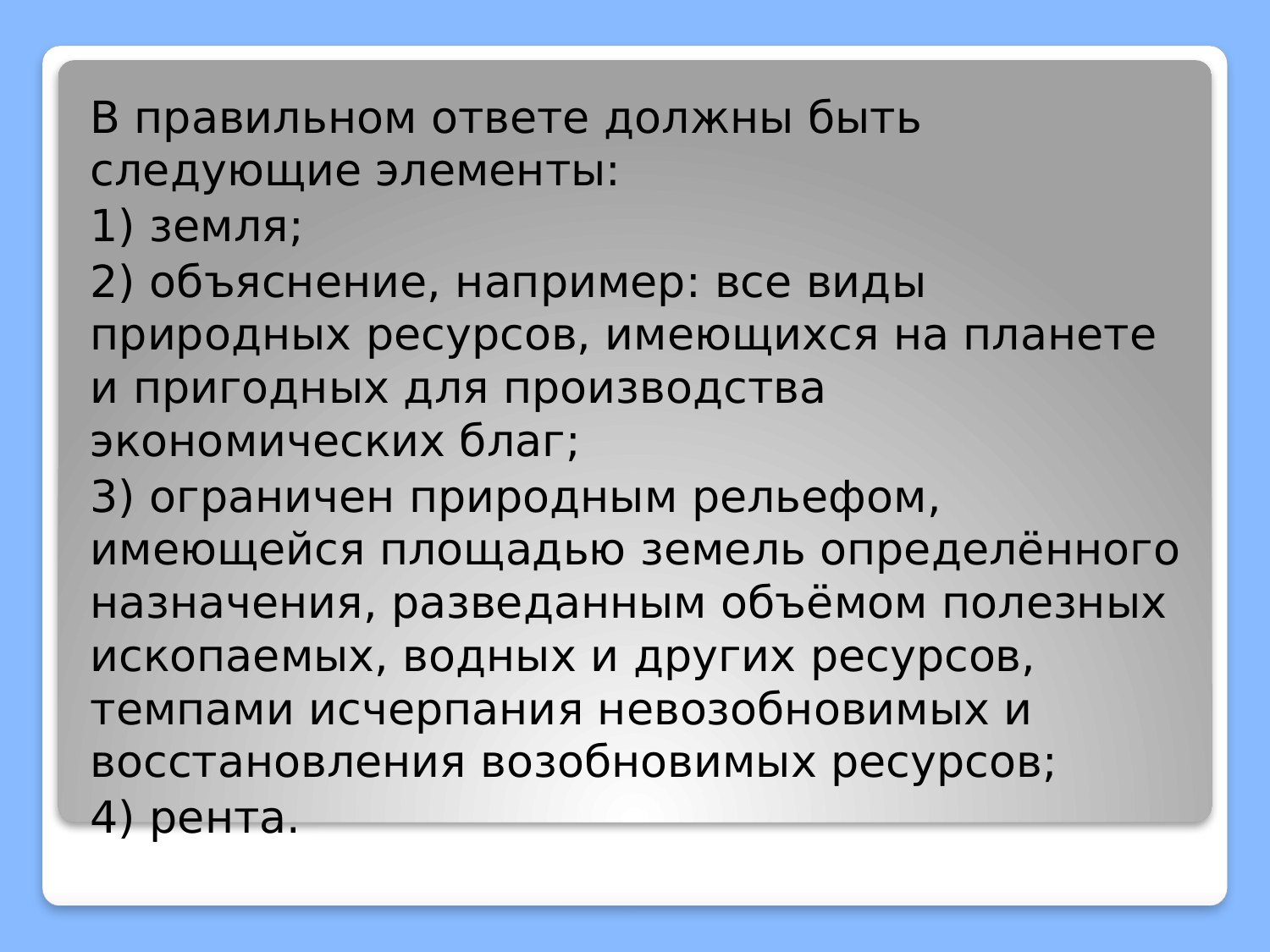

В правильном ответе должны быть следующие элементы:
1) земля;
2) объяснение, например: все виды природных ресурсов, имеющихся на планете и пригодных для производства экономических благ;
3) ограничен природным рельефом, имеющейся площадью земель определённого назначения, разведанным объёмом полезных ископаемых, водных и других ресурсов, темпами исчерпания невозобновимых и восстановления возобновимых ресурсов;
4) рента.